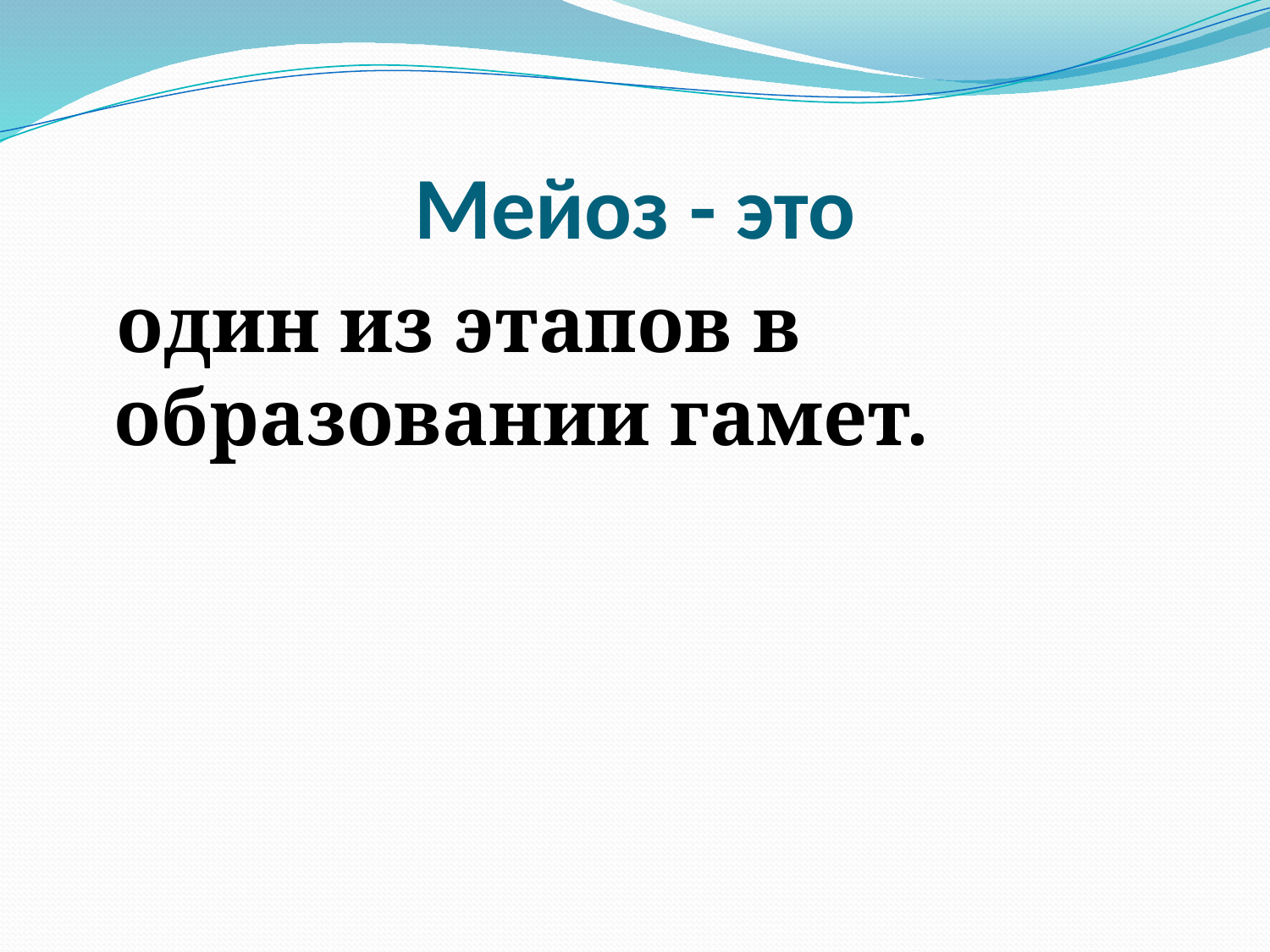

# Мейоз - это
  один из этапов в образовании гамет.